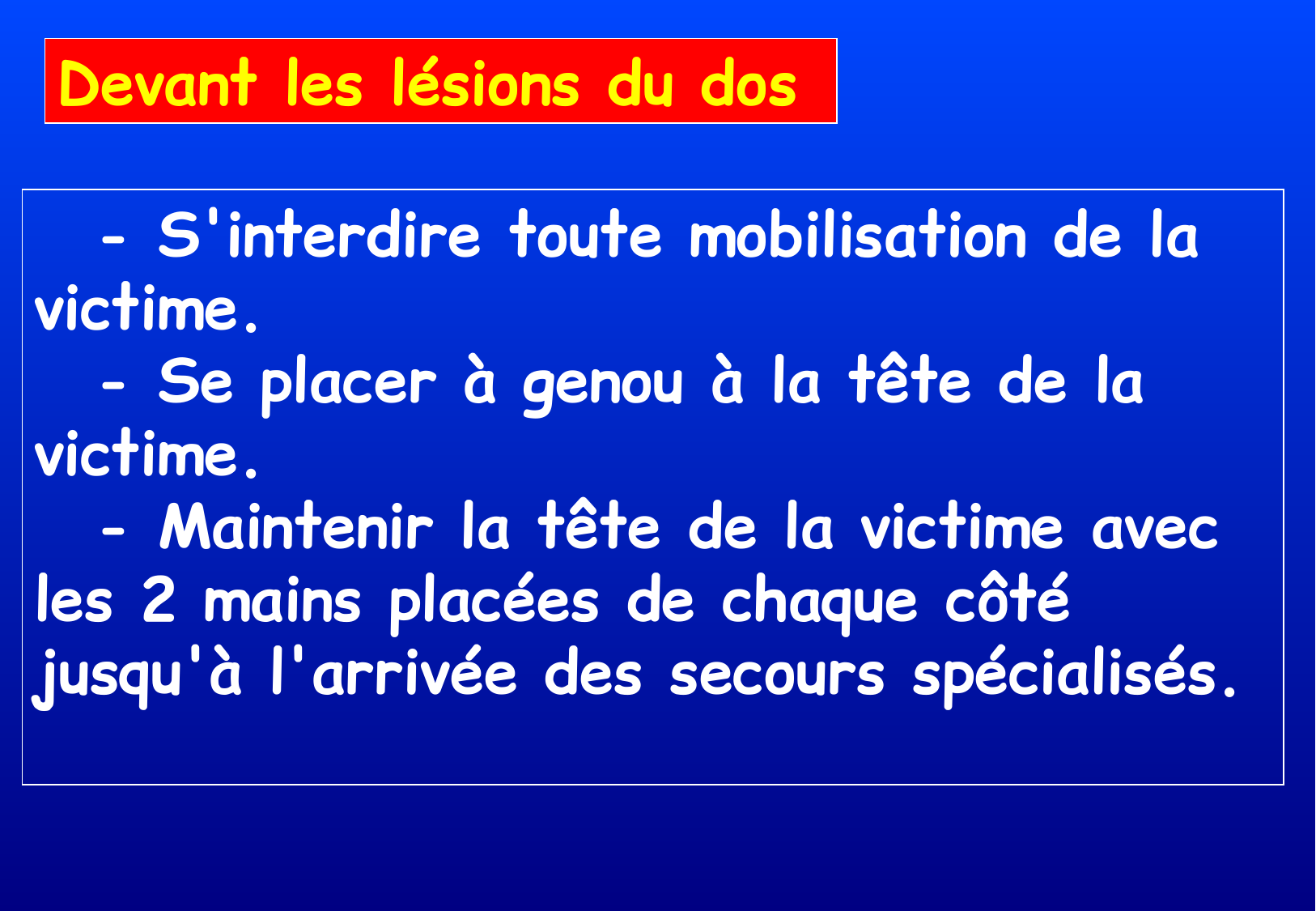

Devant les lésions du dos
- S'interdire toute mobilisation de la victime.
- Se placer à genou à la tête de la victime.
- Maintenir la tête de la victime avec les 2 mains placées de chaque côté jusqu'à l'arrivée des secours spécialisés.